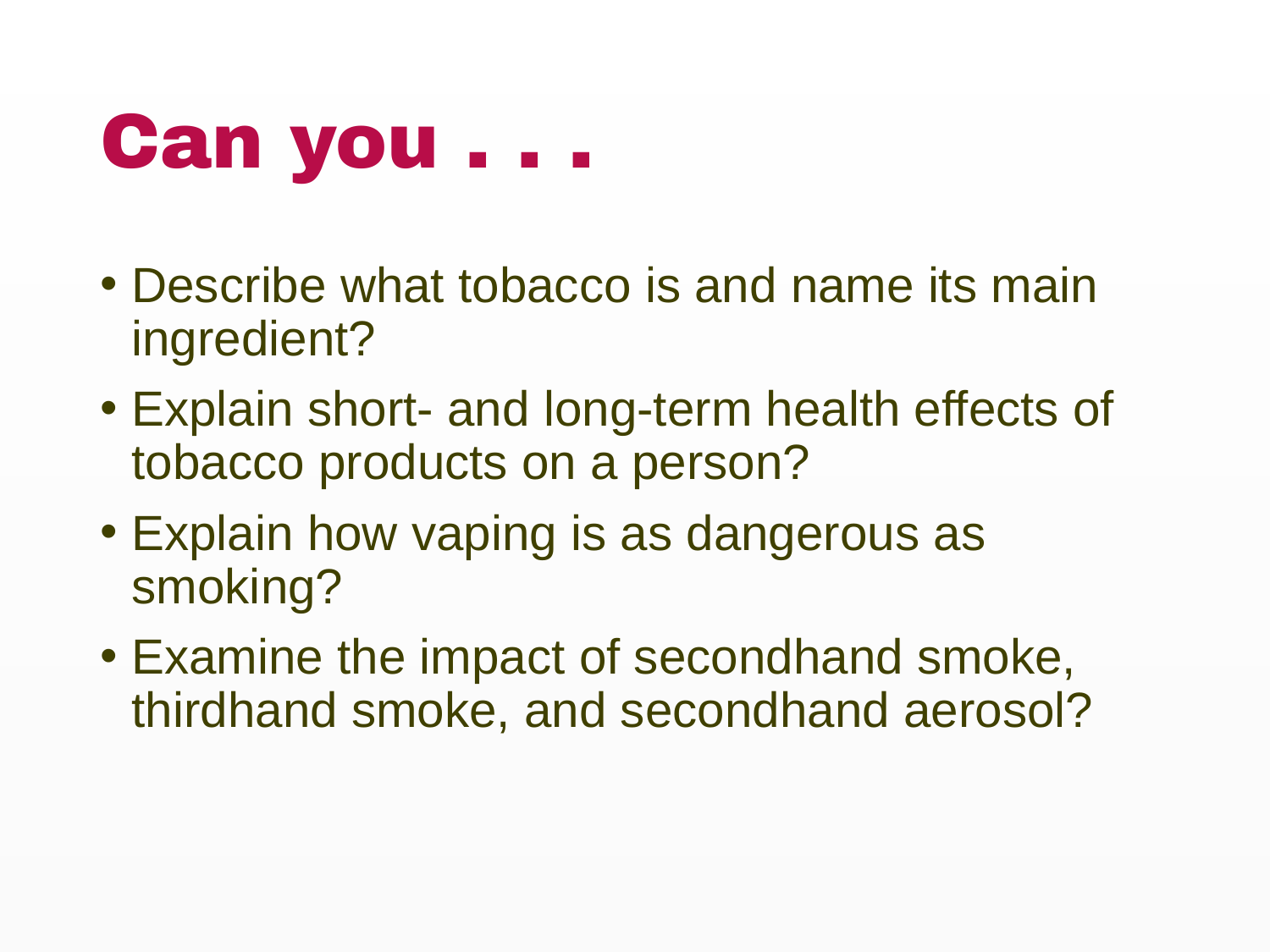

# Can you . . .
Describe what tobacco is and name its main ingredient?
Explain short- and long-term health effects of tobacco products on a person?
Explain how vaping is as dangerous as smoking?
Examine the impact of secondhand smoke, thirdhand smoke, and secondhand aerosol?